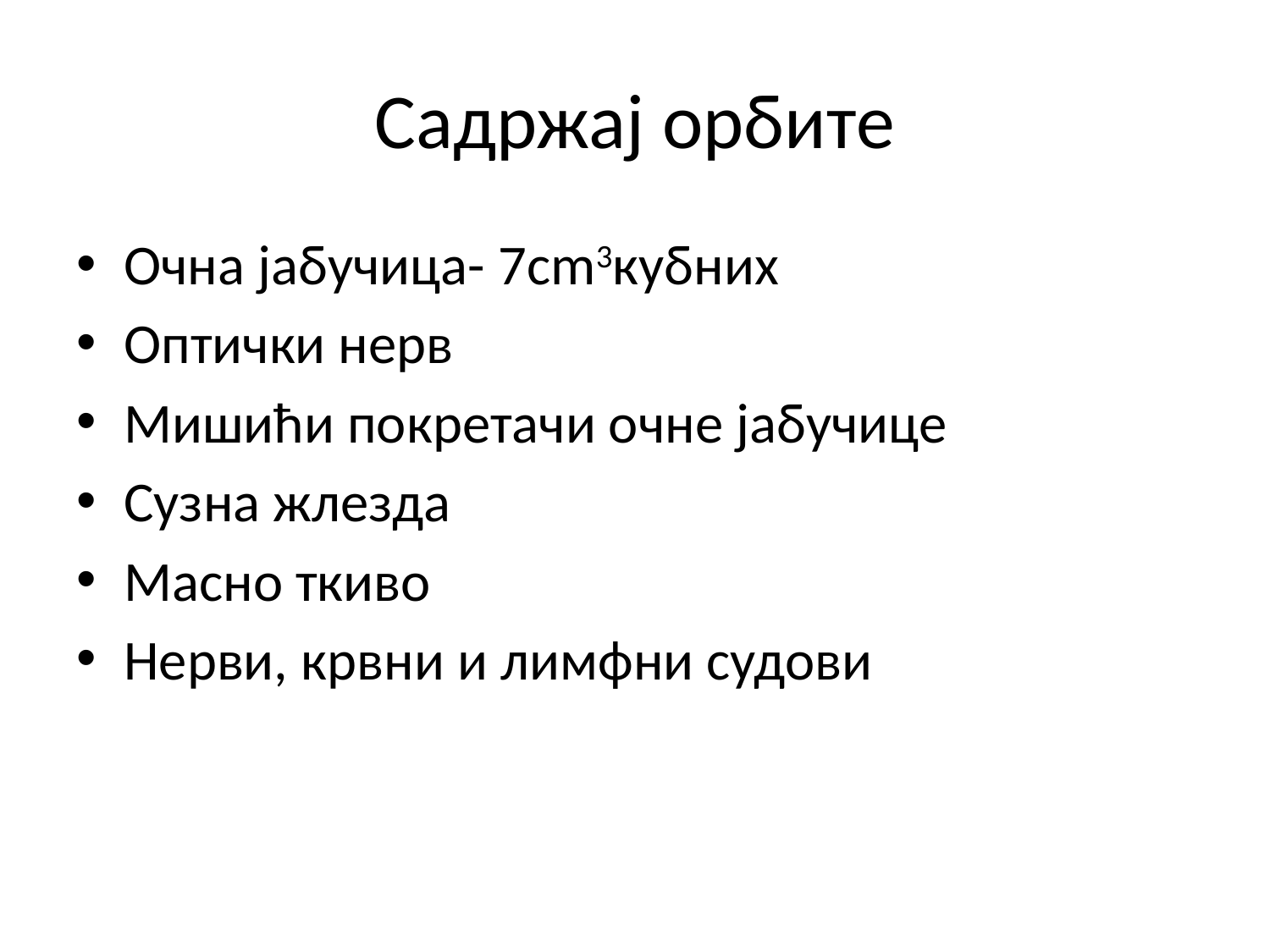

# Садржај орбите
Очна јабучица- 7cm3кубних
Оптички нерв
Мишићи покретачи очне јабучице
Сузна жлезда
Масно ткиво
Нерви, крвни и лимфни судови